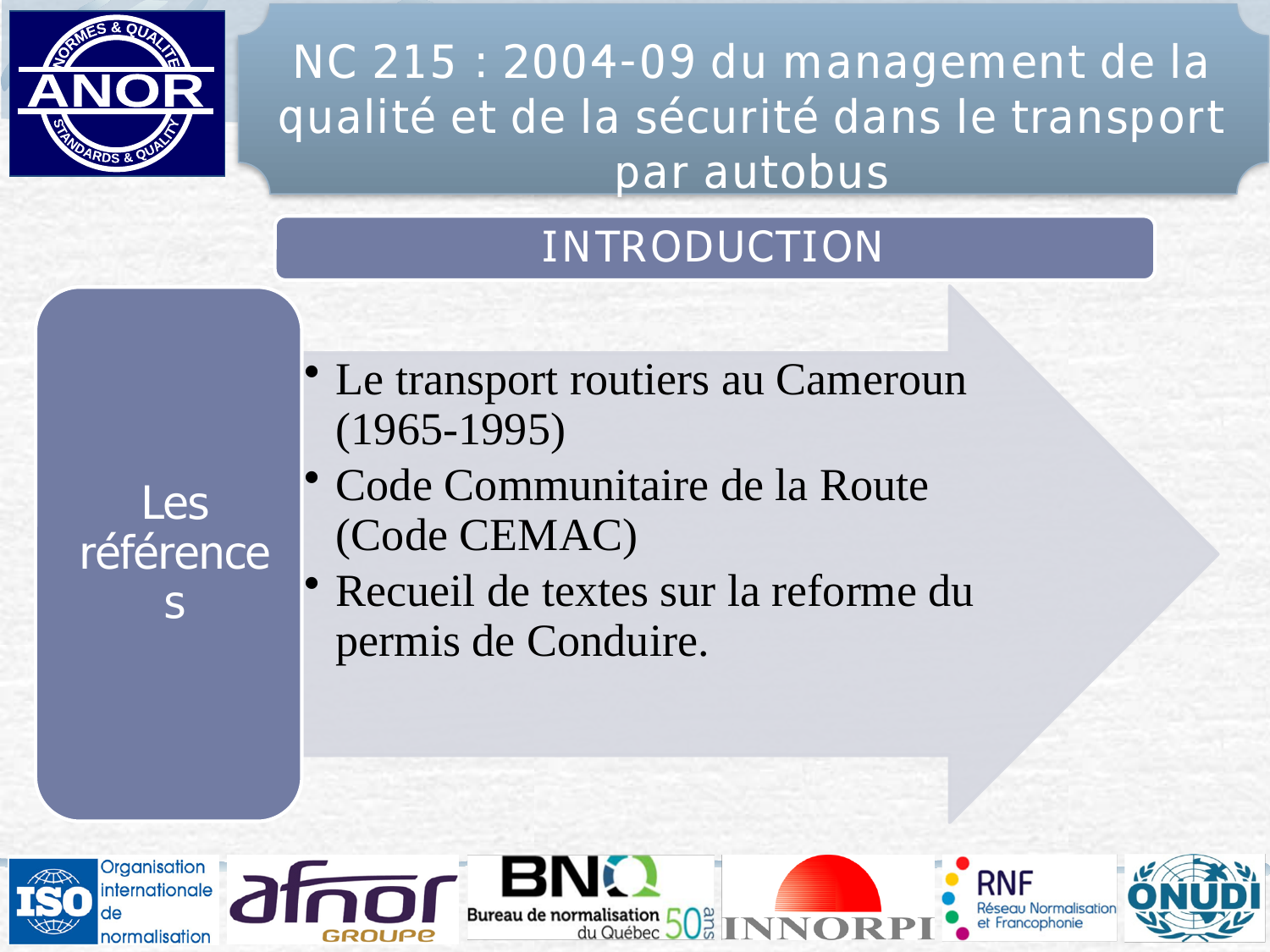

NC 215 : 2004-09 du management de la qualité et de la sécurité dans le transport par autobus

INTRODUCTION
Le transport routiers au Cameroun (1965-1995)
Code Communitaire de la Route (Code CEMAC)
Recueil de textes sur la reforme du permis de Conduire.
Les références